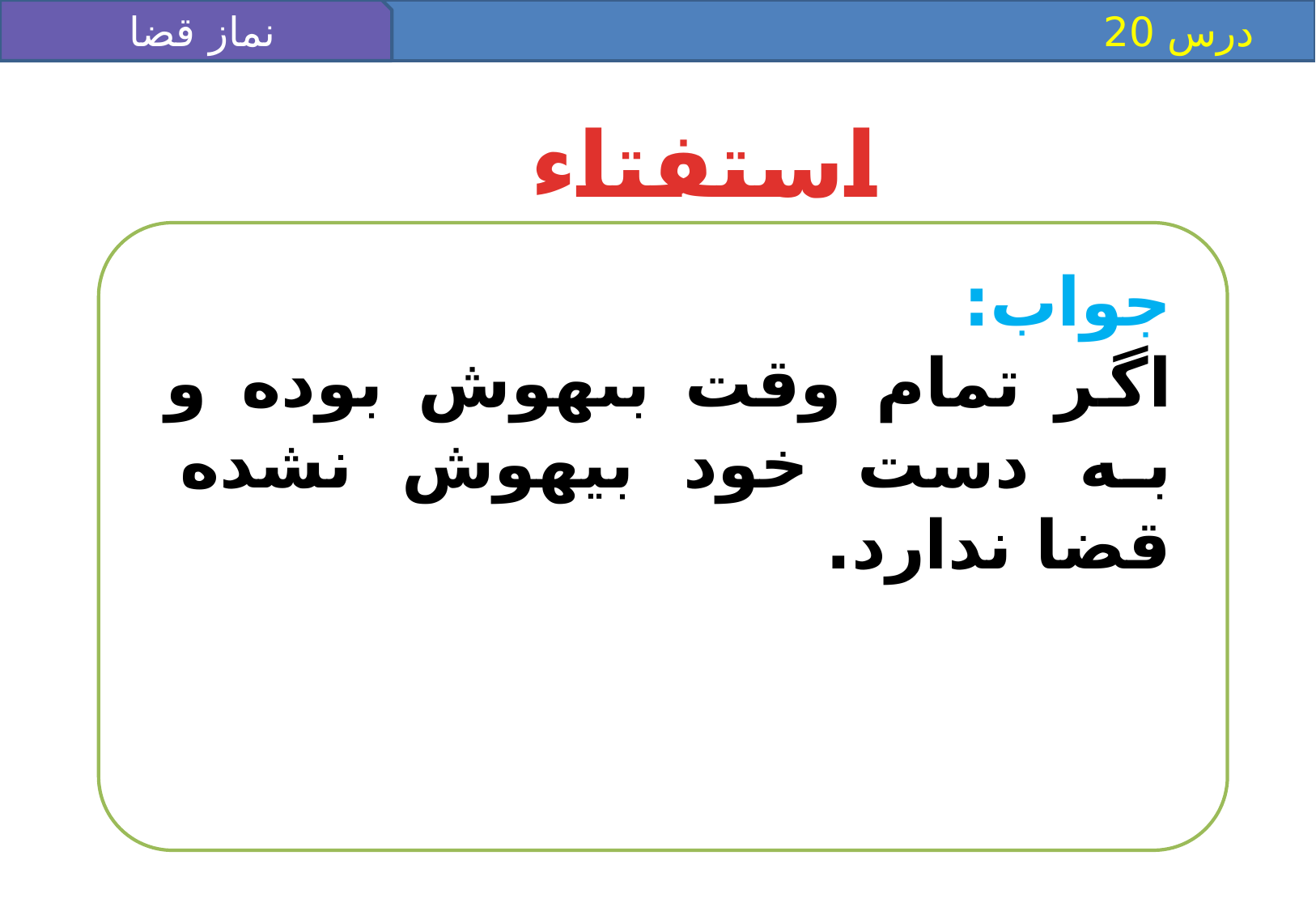

نماز قضا
 درس 20
استفتاء

جواب:
اگر تمام وقت بى‏هوش بوده و به دست خود بيهوش نشده قضا ندارد.